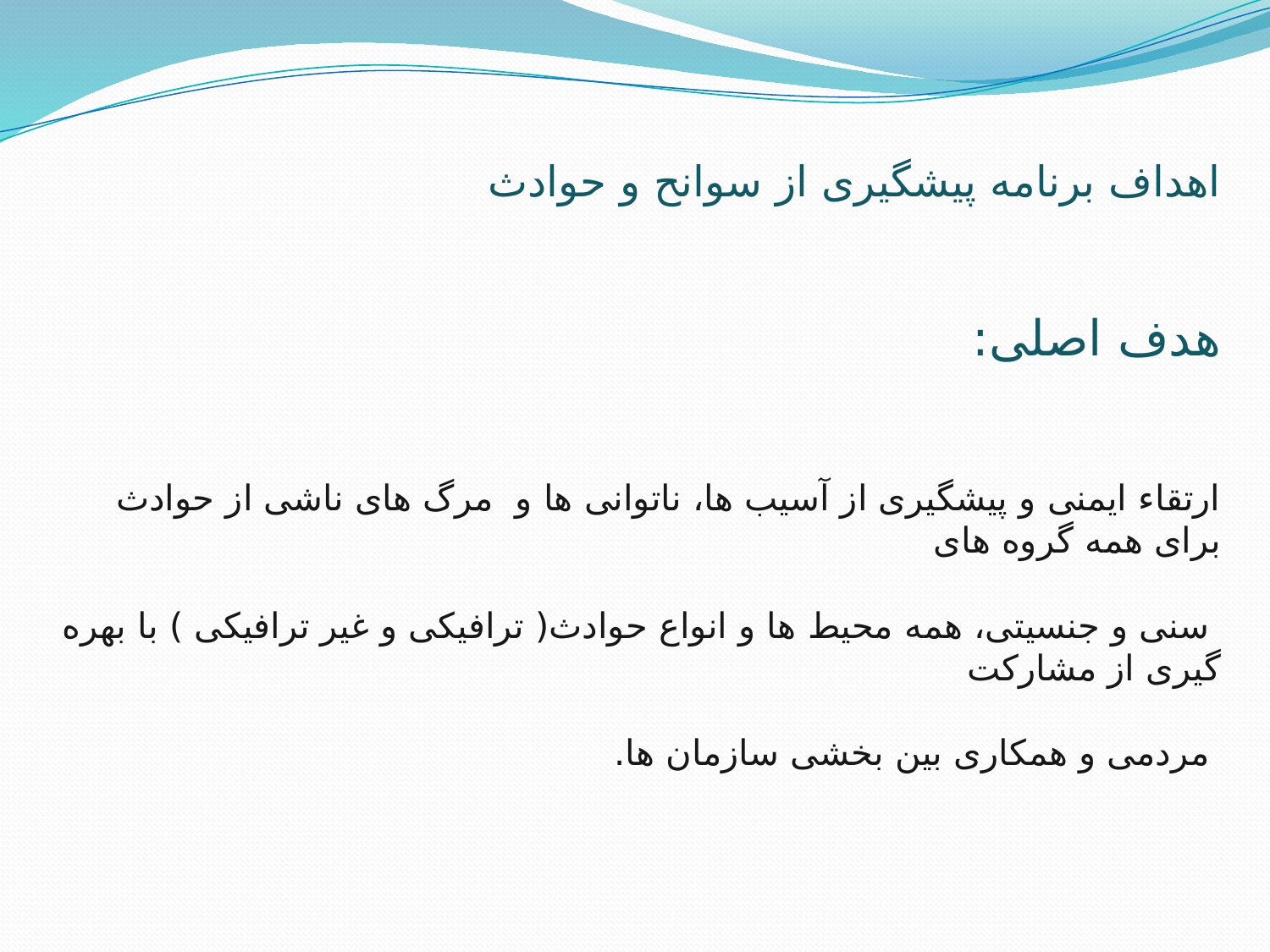

اهداف برنامه پیشگیری از سوانح و حوادث

هدف اصلی:

ارتقاء ایمنی و پیشگیری از آسیب ها، ناتوانی ها و  مرگ های ناشی از حوادث برای همه گروه های

 سنی و جنسیتی، همه محیط ها و انواع حوادث( ترافیکی و غیر ترافیکی ) با بهره گیری از مشارکت

 مردمی و همکاری بین بخشی سازمان ها.